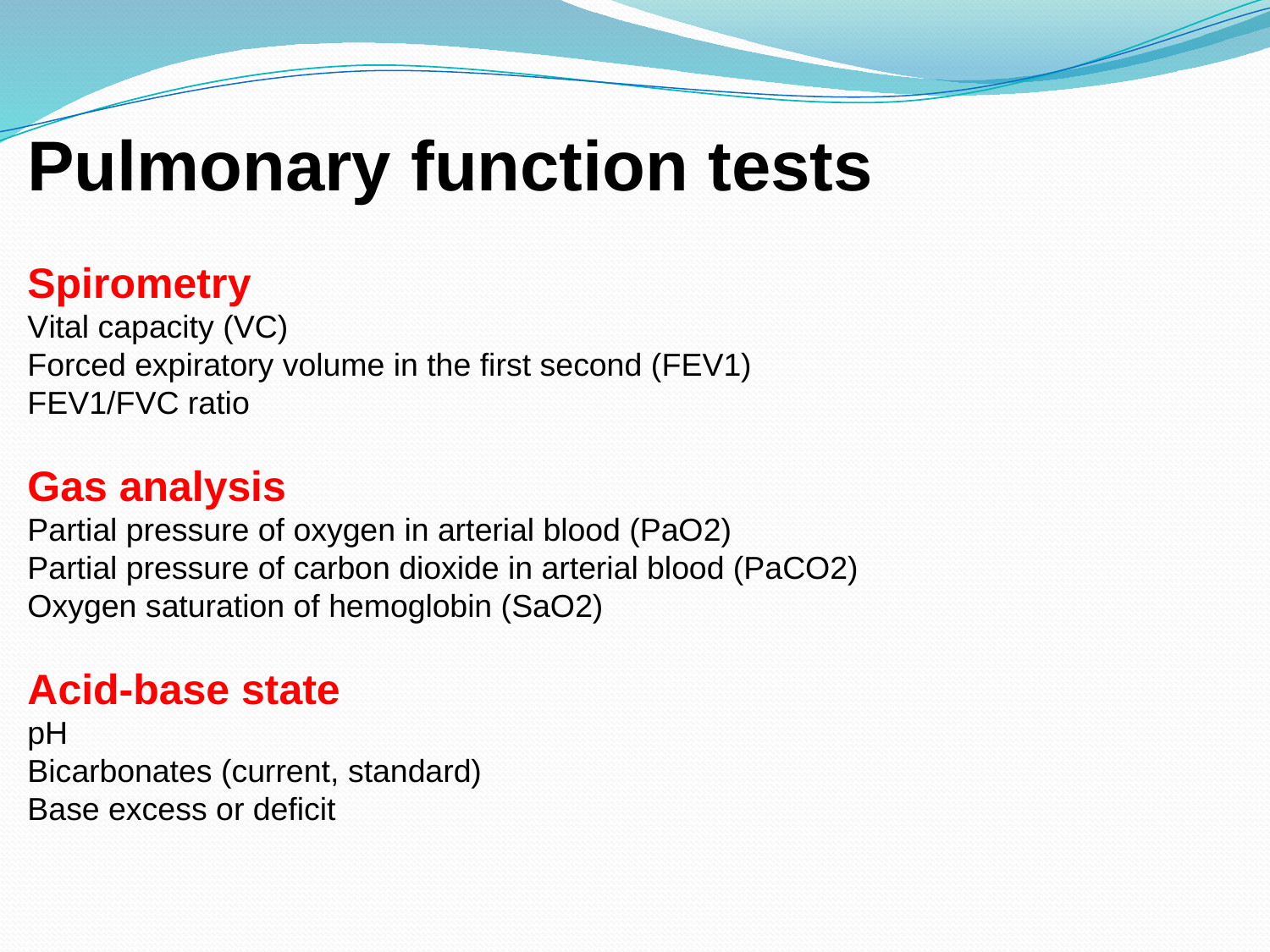

Pulmonary function tests

Spirometry
Vital capacity (VC)
Forced expiratory volume in the first second (FEV1)
FEV1/FVC ratio

Gas analysis
Partial pressure of oxygen in arterial blood (PaO2)
Partial pressure of carbon dioxide in arterial blood (PaCO2)
Oxygen saturation of hemoglobin (SaO2)

Acid-base state
pH
Bicarbonates (current, standard)
Base excess or deficit